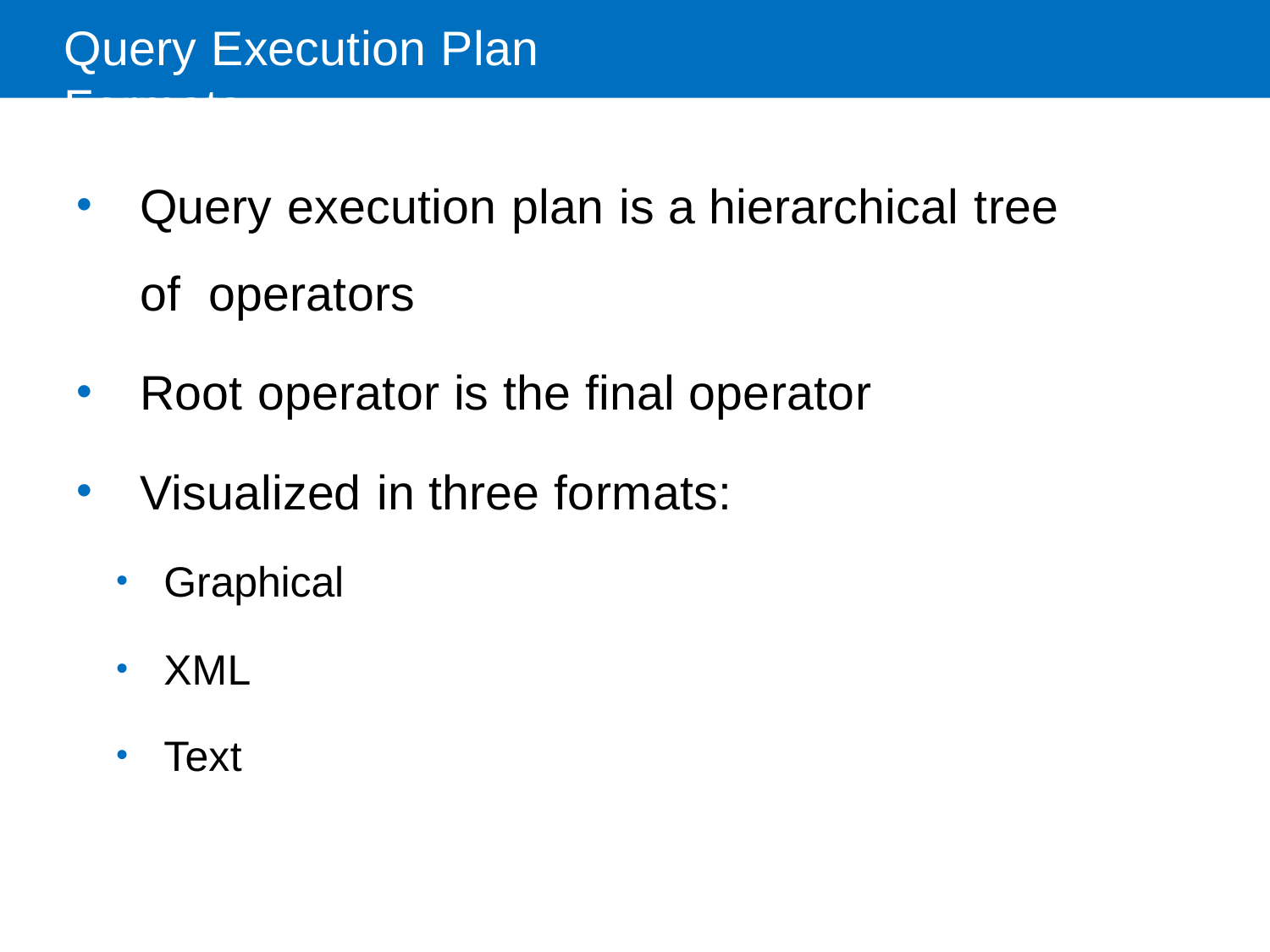

# Query Execution Plan Formats
Query execution plan is a hierarchical tree of  operators
Root operator is the final operator
Visualized in three formats:
Graphical
XML
Text